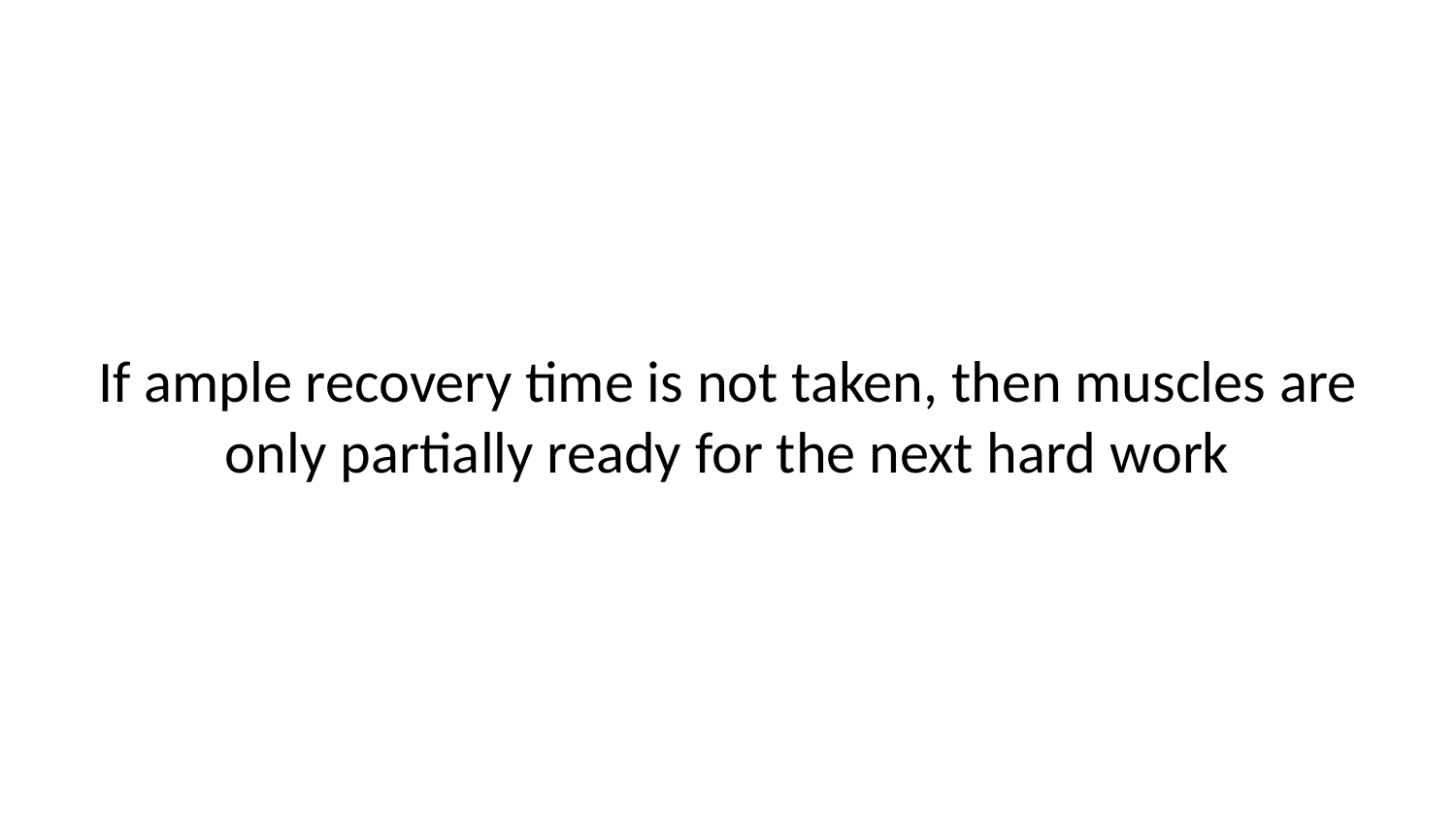

If ample recovery time is not taken, then muscles are only partially ready for the next hard work